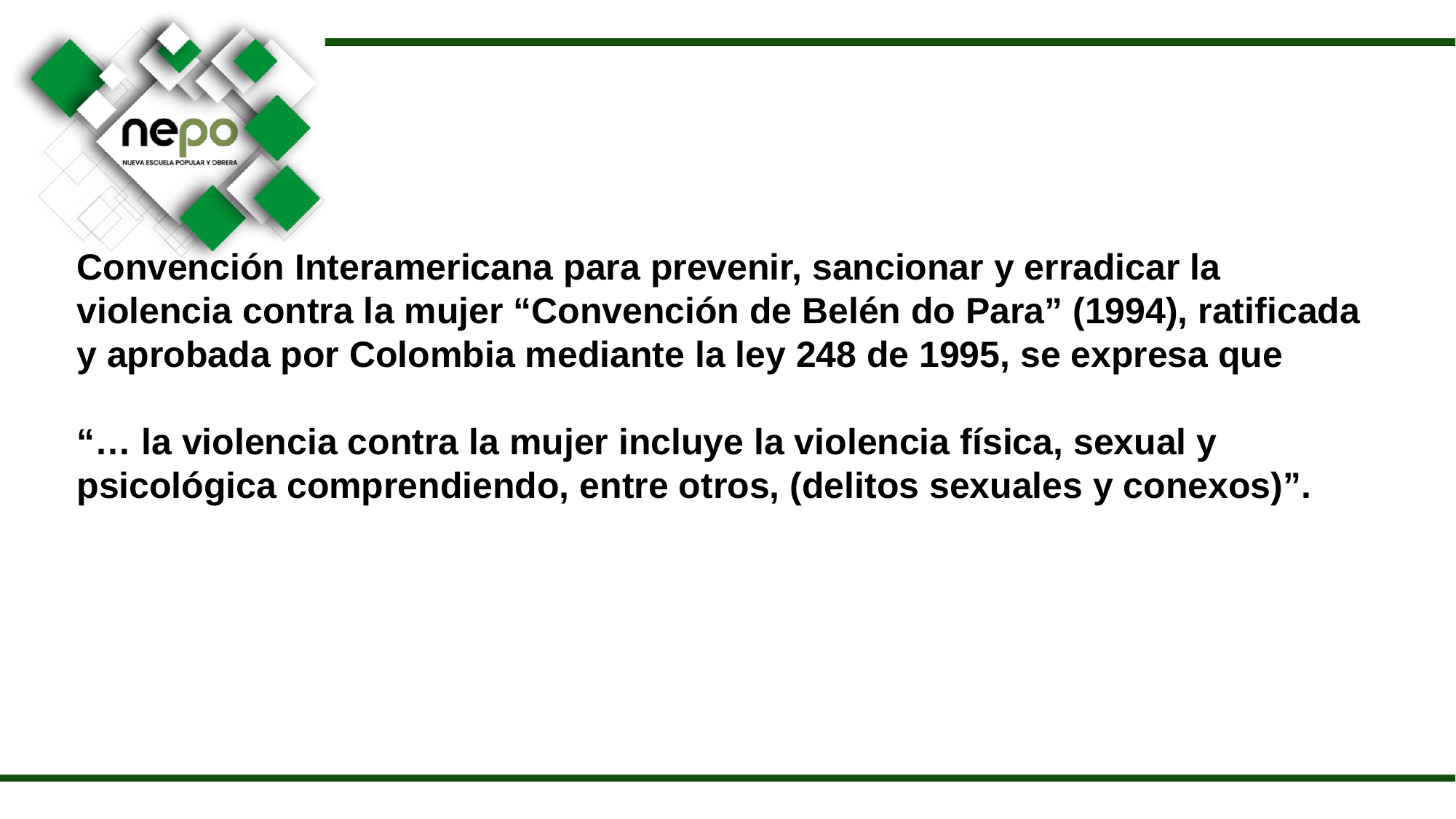

Convención Interamericana para prevenir, sancionar y erradicar la violencia contra la mujer “Convención de Belén do Para” (1994), ratificada y aprobada por Colombia mediante la ley 248 de 1995, se expresa que

“… la violencia contra la mujer incluye la violencia física, sexual y psicológica comprendiendo, entre otros, (delitos sexuales y conexos)”.